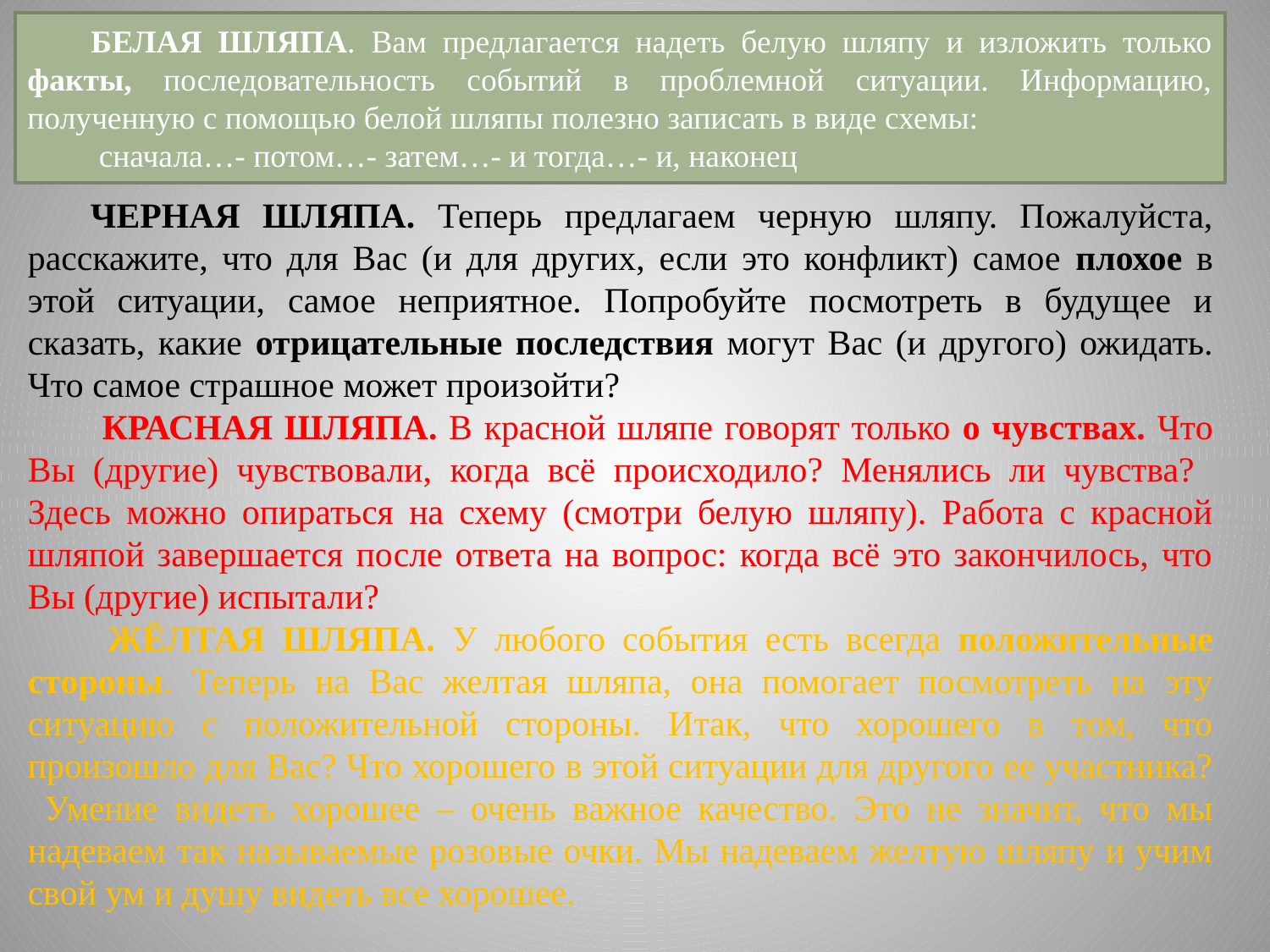

Белая шляпа. Вам предлагается надеть белую шляпу и изложить только факты, последовательность событий в проблемной ситуации. Информацию, полученную с помощью белой шляпы полезно записать в виде схемы:
 сначала…- потом…- затем…- и тогда…- и, наконец
Черная шляпа. Теперь предлагаем черную шляпу. Пожалуйста, расскажите, что для Вас (и для других, если это конфликт) самое плохое в этой ситуации, самое неприятное. Попробуйте посмотреть в будущее и сказать, какие отрицательные последствия могут Вас (и другого) ожидать. Что самое страшное может произойти?
 Красная шляпа. В красной шляпе говорят только о чувствах. Что Вы (другие) чувствовали, когда всё происходило? Менялись ли чувства?  Здесь можно опираться на схему (смотри белую шляпу). Работа с красной шляпой завершается после ответа на вопрос: когда всё это закончилось, что Вы (другие) испытали?
 Жёлтая шляпа. У любого события есть всегда положительные стороны. Теперь на Вас желтая шляпа, она помогает посмотреть на эту ситуацию с положительной стороны. Итак, что хорошего в том, что произошло для Вас? Что хорошего в этой ситуации для другого ее участника?  Умение видеть хорошее – очень важное качество. Это не значит, что мы надеваем так называемые розовые очки. Мы надеваем желтую шляпу и учим свой ум и душу видеть все хорошее.